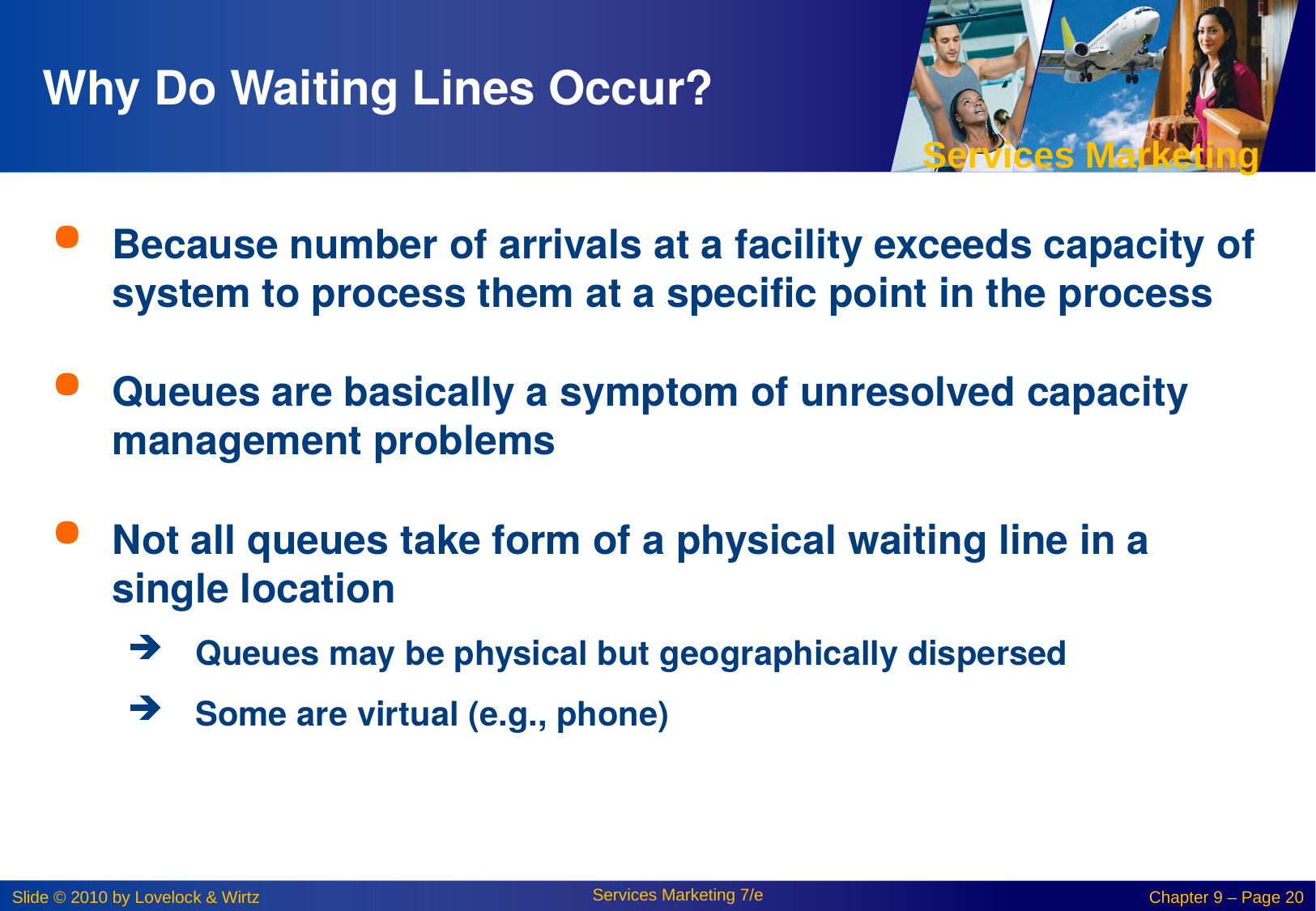

# Why Do Waiting Lines Occur?
Because number of arrivals at a facility exceeds capacity of system to process them at a specific point in the process
Queues are basically a symptom of unresolved capacity management problems
Not all queues take form of a physical waiting line in a single location
Queues may be physical but geographically dispersed
Some are virtual (e.g., phone)